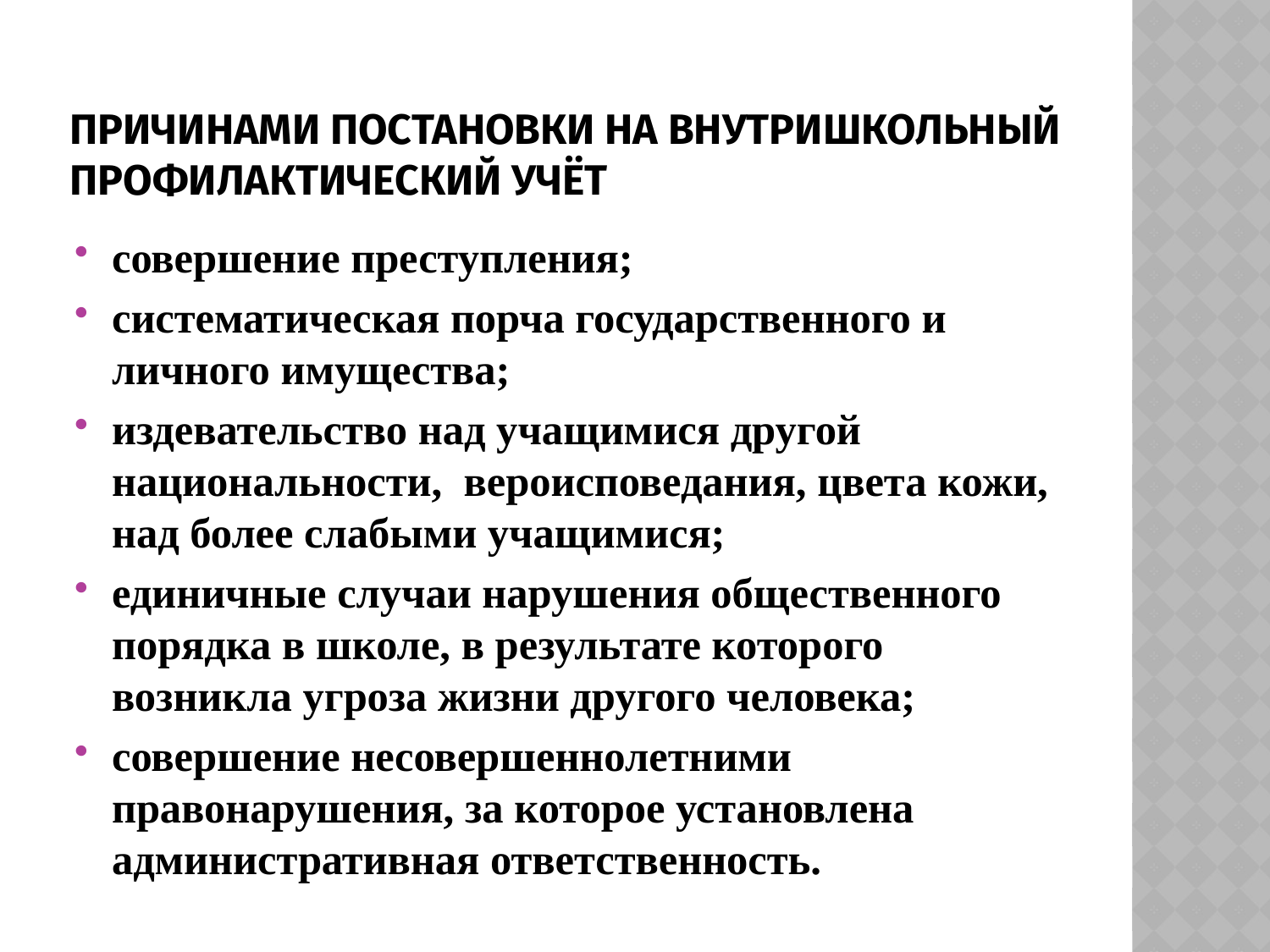

# Причинами постановки на внутришкольный профилактический учёт
совершение преступления;
систематическая порча государственного и личного имущества;
издевательство над учащимися другой национальности,  вероисповедания, цвета кожи, над более слабыми учащимися;
единичные случаи нарушения общественного порядка в школе, в результате которого возникла угроза жизни другого человека;
совершение несовершеннолетними правонарушения, за которое установлена административная ответственность.